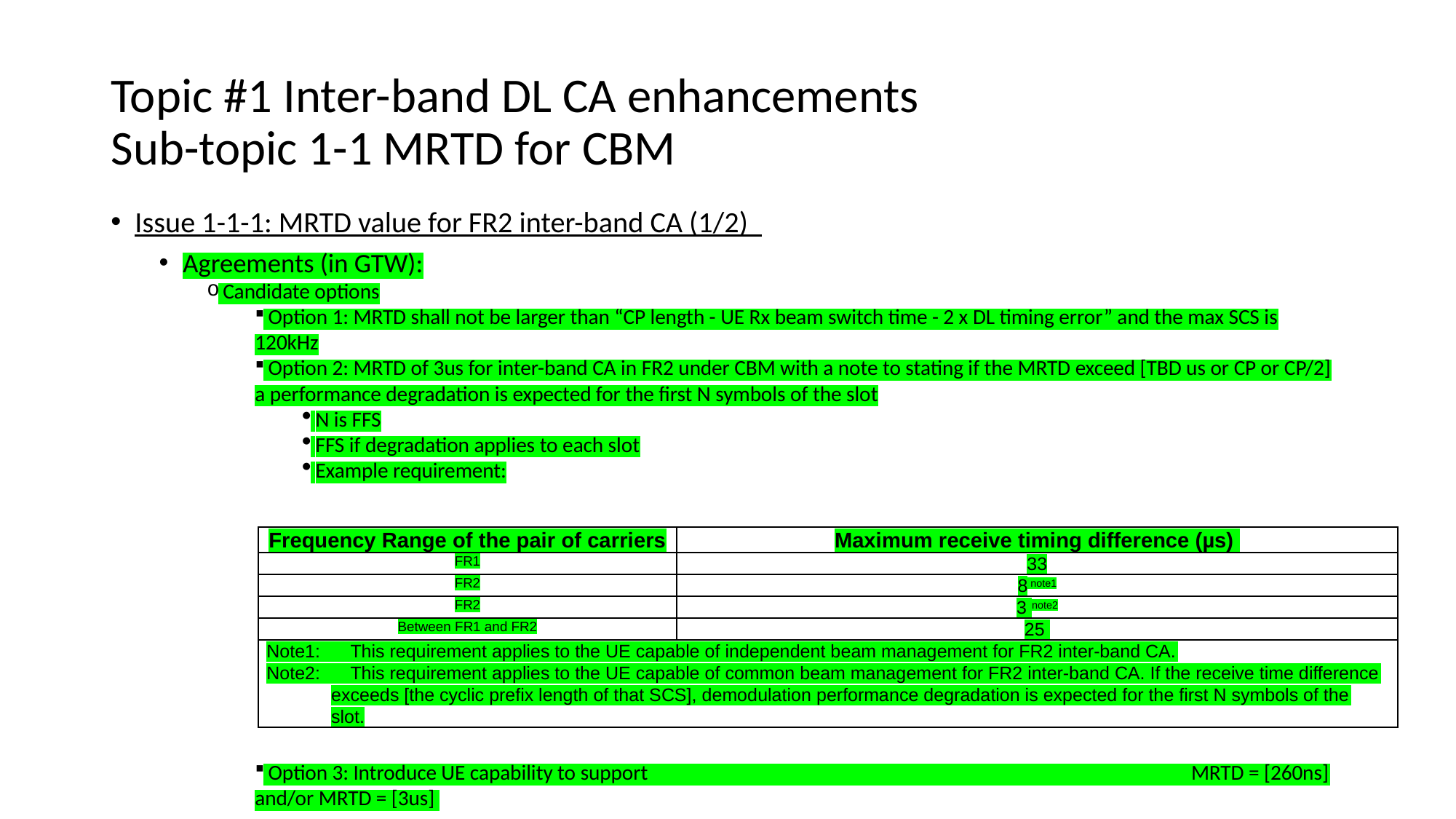

# Topic #1 Inter-band DL CA enhancements Sub-topic 1-1 MRTD for CBM
Issue 1-1-1: MRTD value for FR2 inter-band CA (1/2)
Agreements (in GTW):
 Candidate options
 Option 1: MRTD shall not be larger than “CP length - UE Rx beam switch time - 2 x DL timing error” and the max SCS is 120kHz
 Option 2: MRTD of 3us for inter-band CA in FR2 under CBM with a note to stating if the MRTD exceed [TBD us or CP or CP/2] a performance degradation is expected for the first N symbols of the slot
 N is FFS
 FFS if degradation applies to each slot
 Example requirement:

 Option 3: Introduce UE capability to support                                                                                                                   MRTD = [260ns] and/or MRTD = [3us]

| Frequency Range of the pair of carriers | Maximum receive timing difference (µs) |
| --- | --- |
| FR1 | 33 |
| FR2 | 8 note1 |
| FR2 | 3 note2 |
| Between FR1 and FR2 | 25 |
| Note1:      This requirement applies to the UE capable of independent beam management for FR2 inter-band CA. Note2:      This requirement applies to the UE capable of common beam management for FR2 inter-band CA. If the receive time difference exceeds [the cyclic prefix length of that SCS], demodulation performance degradation is expected for the first N symbols of the slot. |  |